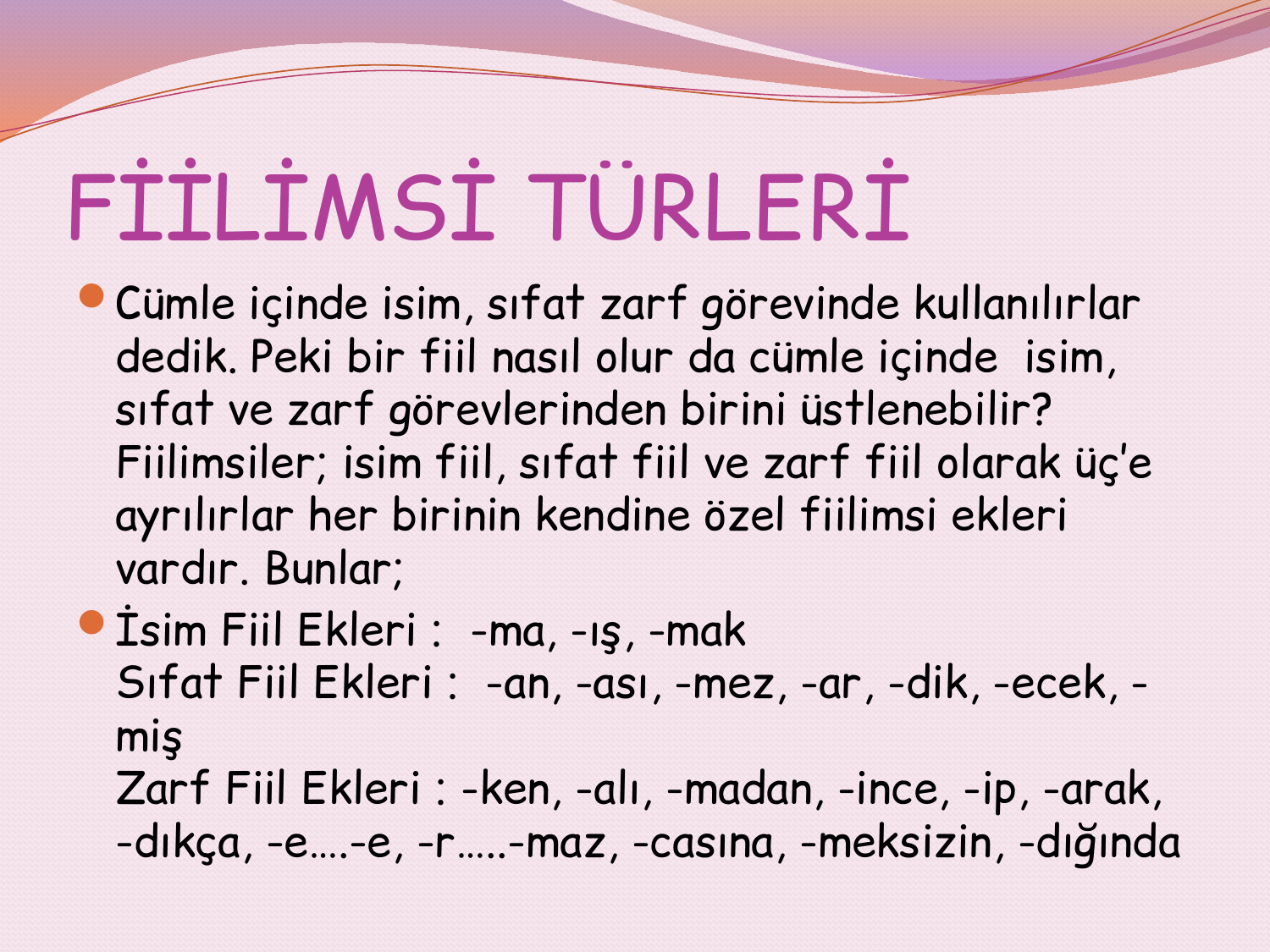

# FİİLİMSİ TÜRLERİ
Cümle içinde isim, sıfat zarf görevinde kullanılırlar dedik. Peki bir fiil nasıl olur da cümle içinde  isim, sıfat ve zarf görevlerinden birini üstlenebilir? Fiilimsiler; isim fiil, sıfat fiil ve zarf fiil olarak üç’e ayrılırlar her birinin kendine özel fiilimsi ekleri vardır. Bunlar;
İsim Fiil Ekleri :  -ma, -ış, -mak
Sıfat Fiil Ekleri :  -an, -ası, -mez, -ar, -dik, -ecek, -miş
Zarf Fiil Ekleri : -ken, -alı, -madan, -ince, -ip, -arak, -dıkça, -e….-e, -r…..-maz, -casına, -meksizin, -dığında